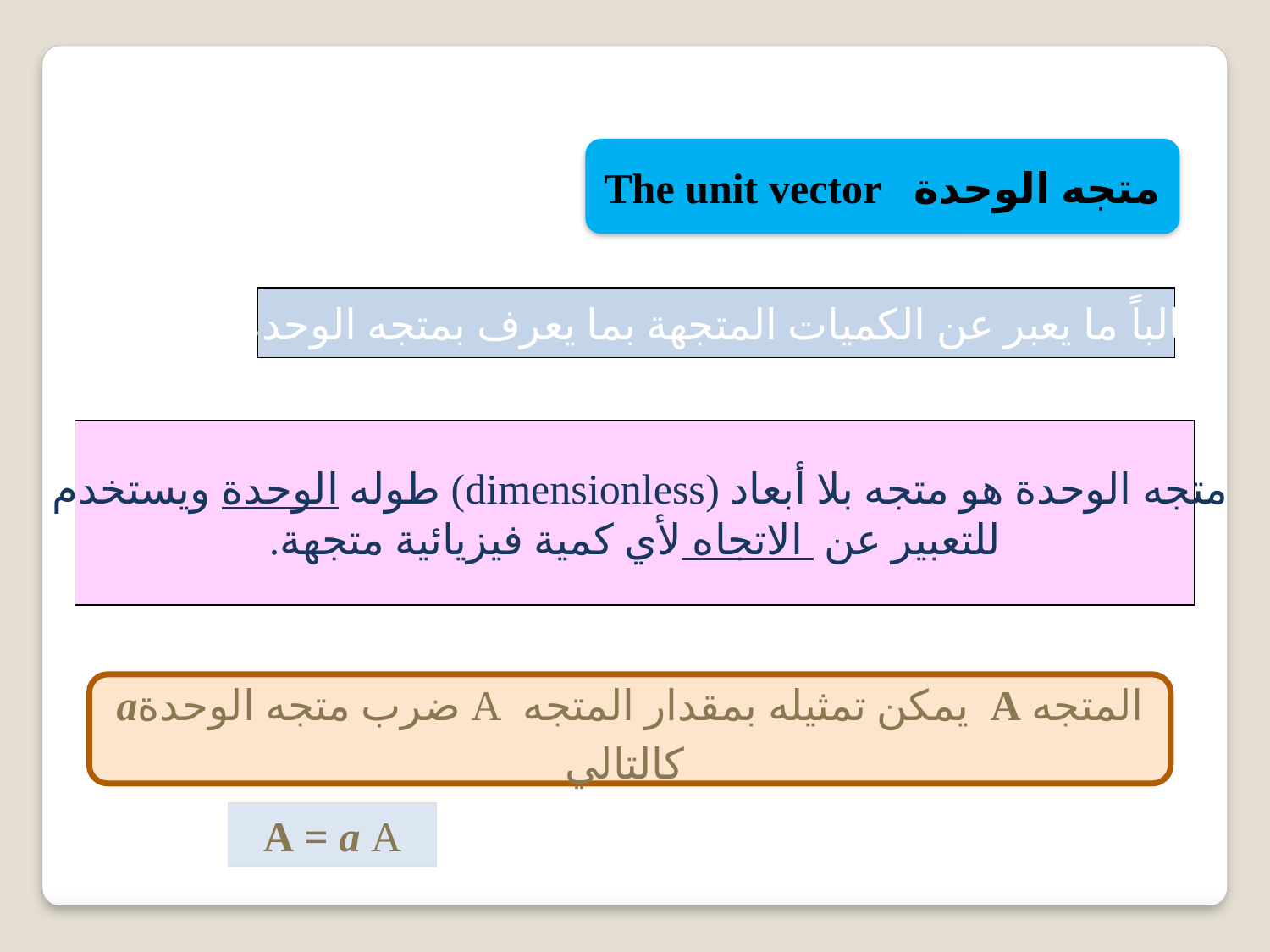

متجه الوحدة   The unit vector
غالباً ما يعبر عن الكميات المتجهة بما يعرف بمتجه الوحدة.
متجه الوحدة هو متجه بلا أبعاد (dimensionless) طوله الوحدة ويستخدم
للتعبير عن  الاتجاه لأي كمية فيزيائية متجهة.
المتجه A  يمكن تمثيله بمقدار المتجه  A ضرب متجه الوحدةa  كالتالي
A = a A